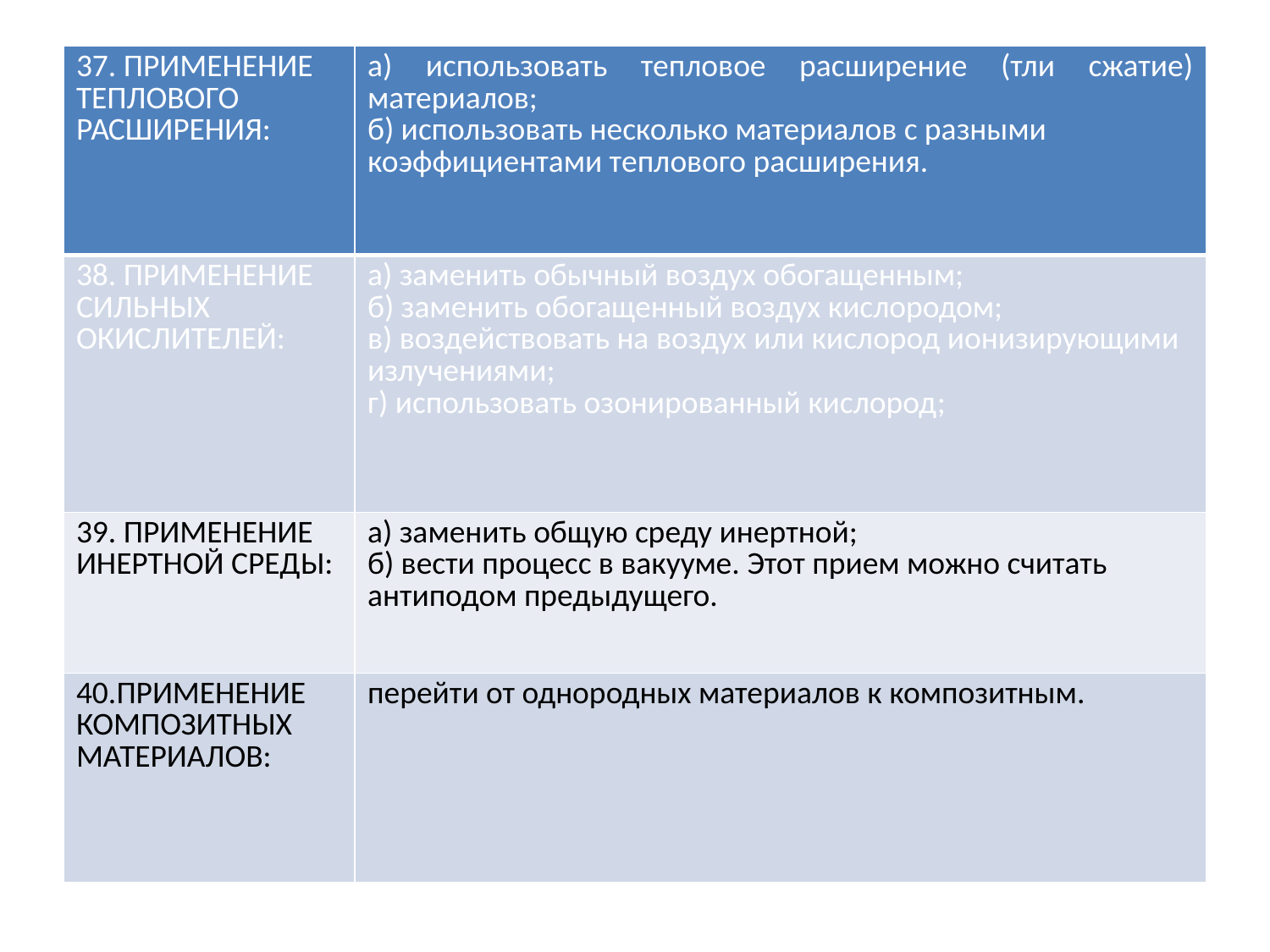

| 37. ПРИМЕНЕНИЕ ТЕПЛОВОГО РАСШИРЕНИЯ: | а) использовать тепловое расширение (тли сжатие) материалов; б) использовать несколько материалов с разными коэффициентами теплового расширения. |
| --- | --- |
| 38. ПРИМЕНЕНИЕ СИЛЬНЫХ ОКИСЛИТЕЛЕЙ: | а) заменить обычный воздух обогащенным; б) заменить обогащенный воздух кислородом; в) воздействовать на воздух или кислород ионизирующими излучениями; г) использовать озонированный кислород; |
| 39. ПРИМЕНЕНИЕ ИНЕРТНОЙ СРЕДЫ: | а) заменить общую среду инертной; б) вести процесс в вакууме. Этот прием можно считать антиподом предыдущего. |
| 40.ПРИМЕНЕНИЕ КОМПОЗИТНЫХ МАТЕРИАЛОВ: | перейти от однородных материалов к композитным. |